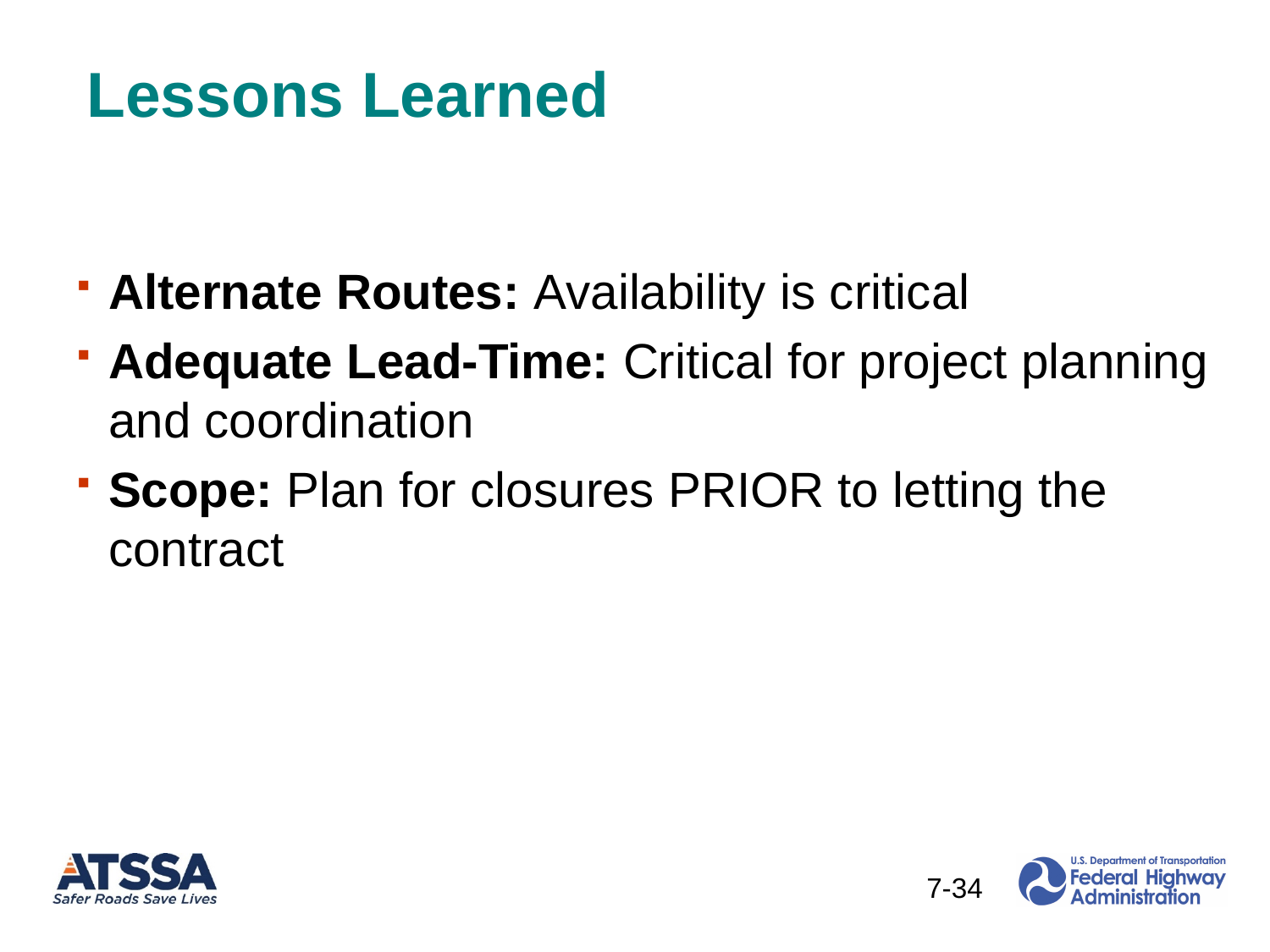

# Lessons Learned
Alternate Routes: Availability is critical
Adequate Lead-Time: Critical for project planning and coordination
Scope: Plan for closures PRIOR to letting the contract